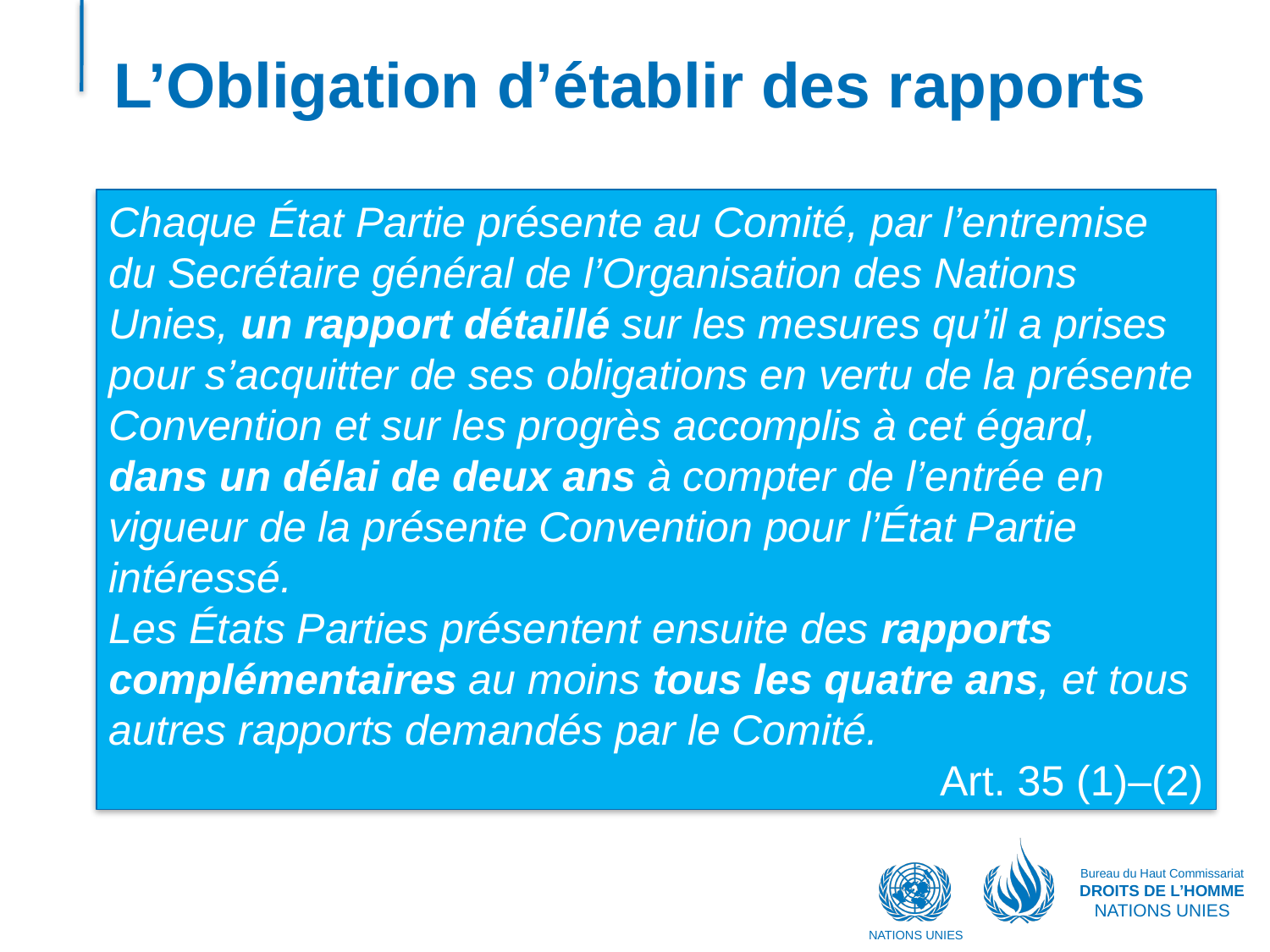

# L’Obligation d’établir des rapports
Chaque État Partie présente au Comité, par l’entremise du Secrétaire général de l’Organisation des Nations Unies, un rapport détaillé sur les mesures qu’il a prises pour s’acquitter de ses obligations en vertu de la présente Convention et sur les progrès accomplis à cet égard, dans un délai de deux ans à compter de l’entrée en vigueur de la présente Convention pour l’État Partie intéressé.
Les États Parties présentent ensuite des rapports complémentaires au moins tous les quatre ans, et tous autres rapports demandés par le Comité.
Art. 35 (1)‒(2)

Bureau du Haut Commissariat
DROITS DE L’HOMME
NATIONS UNIES
NATIONS UNIES